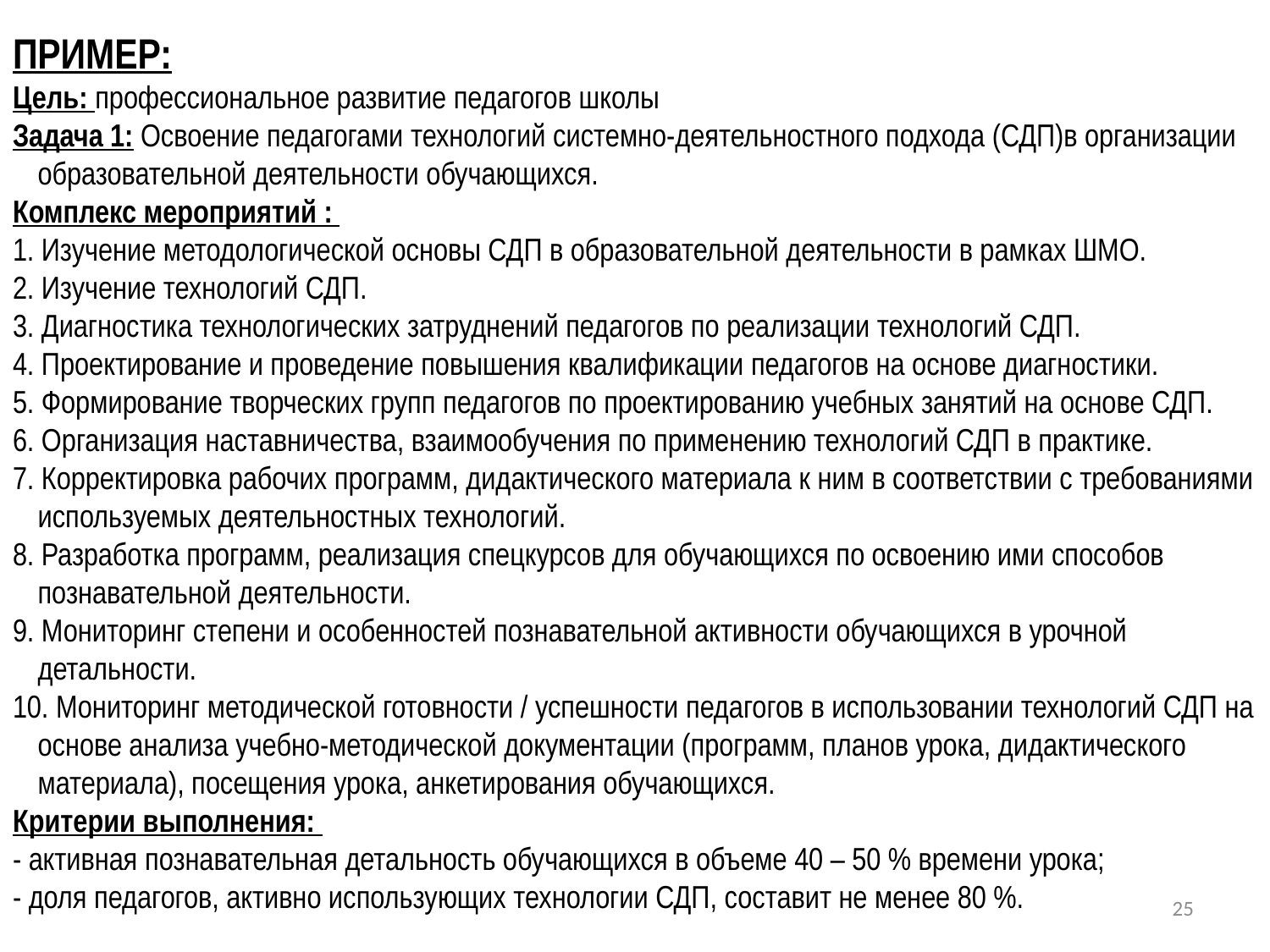

ПРИМЕР:
Цель: профессиональное развитие педагогов школы
Задача 1: Освоение педагогами технологий системно-деятельностного подхода (СДП)в организации образовательной деятельности обучающихся.
Комплекс мероприятий :
1. Изучение методологической основы СДП в образовательной деятельности в рамках ШМО.
2. Изучение технологий СДП.
3. Диагностика технологических затруднений педагогов по реализации технологий СДП.
4. Проектирование и проведение повышения квалификации педагогов на основе диагностики.
5. Формирование творческих групп педагогов по проектированию учебных занятий на основе СДП.
6. Организация наставничества, взаимообучения по применению технологий СДП в практике.
7. Корректировка рабочих программ, дидактического материала к ним в соответствии с требованиями используемых деятельностных технологий.
8. Разработка программ, реализация спецкурсов для обучающихся по освоению ими способов познавательной деятельности.
9. Мониторинг степени и особенностей познавательной активности обучающихся в урочной детальности.
10. Мониторинг методической готовности / успешности педагогов в использовании технологий СДП на основе анализа учебно-методической документации (программ, планов урока, дидактического материала), посещения урока, анкетирования обучающихся.
Критерии выполнения:
- активная познавательная детальность обучающихся в объеме 40 – 50 % времени урока;
- доля педагогов, активно использующих технологии СДП, составит не менее 80 %.

25